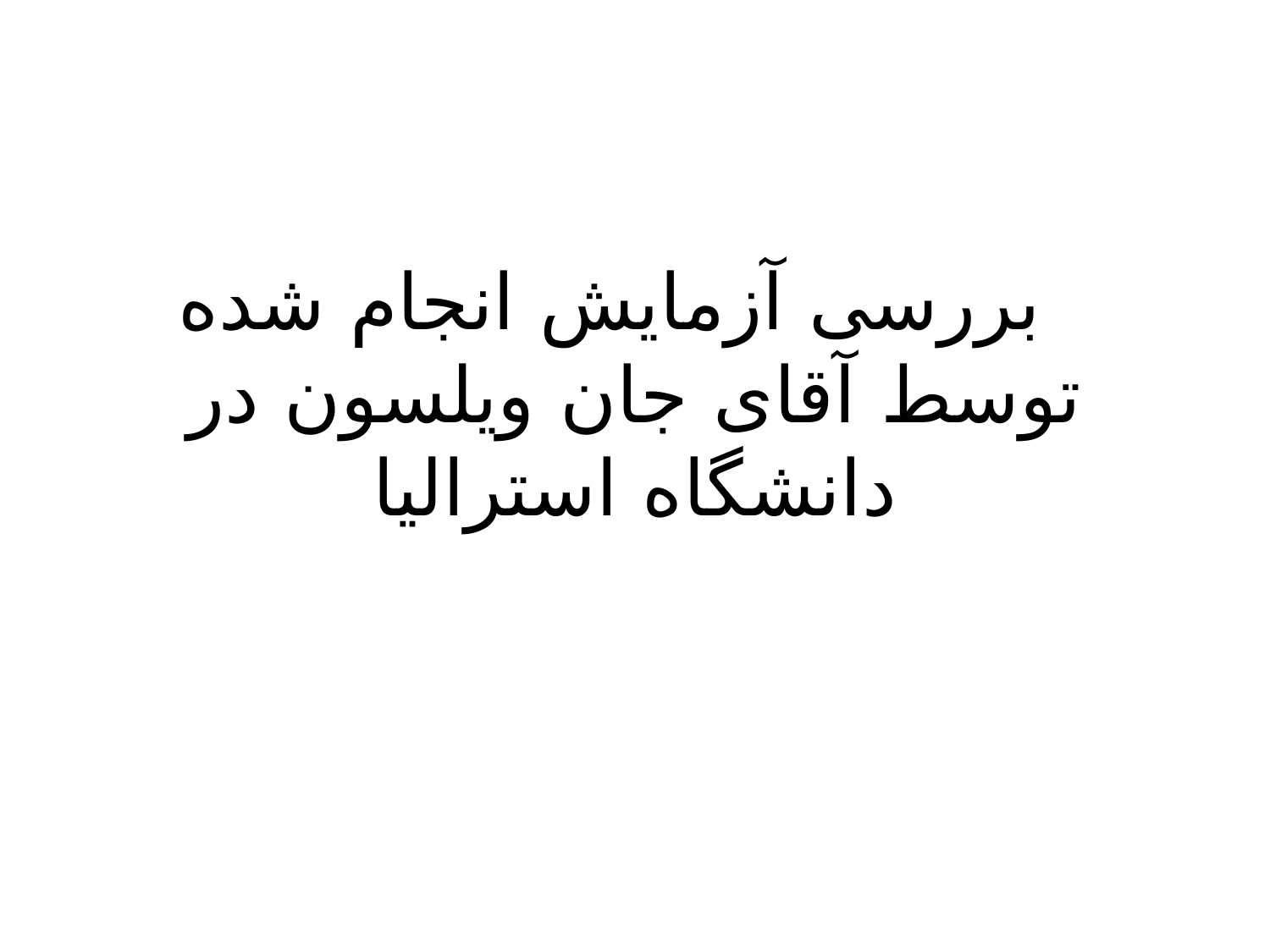

# بررسی آزمایش انجام شده توسط آقای جان ویلسون در دانشگاه استرالیا